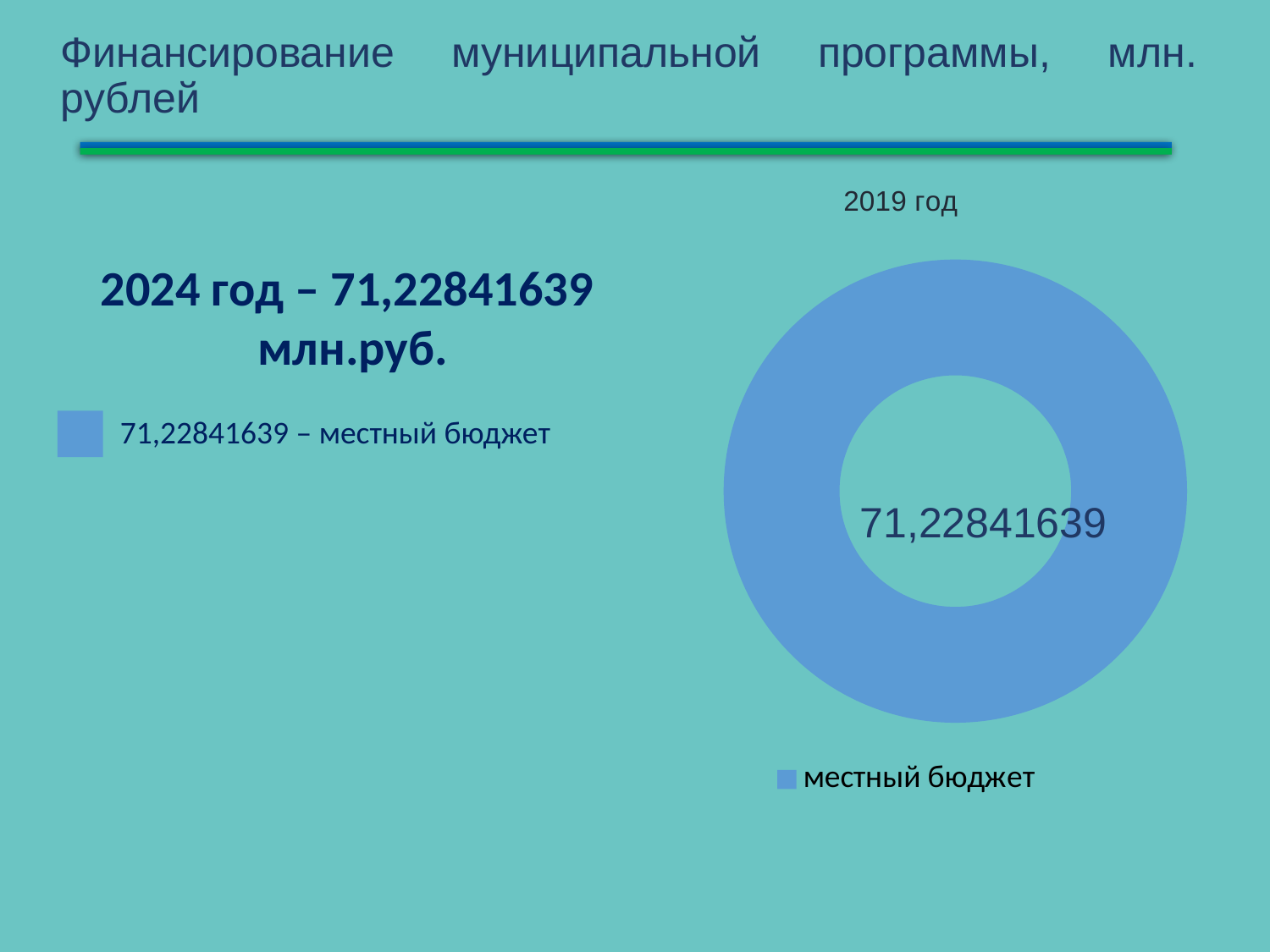

Финансирование муниципальной программы, млн. рублей

### Chart: 2019 год

| Category |
|---|

### Chart

| Category | Всего  |
|---|---|
| местный бюджет | 51.6064 |
2024 год – 71,22841639
 млн.руб.
71,22841639 – местный бюджет

    71,22841639